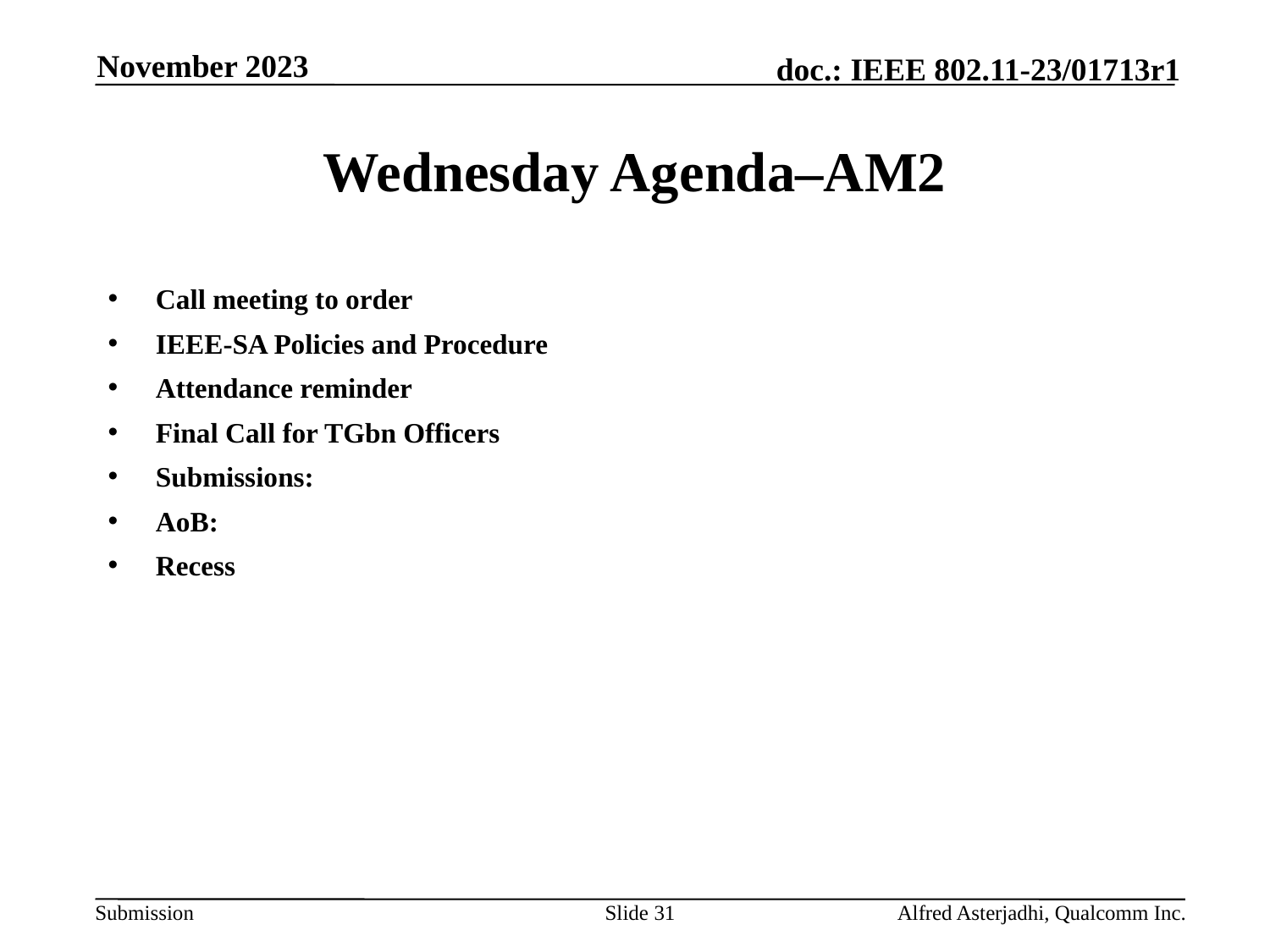

November 2023
# Wednesday Agenda–AM2
Call meeting to order
IEEE-SA Policies and Procedure
Attendance reminder
Final Call for TGbn Officers
Submissions:
AoB:
Recess
Slide 31
Alfred Asterjadhi, Qualcomm Inc.